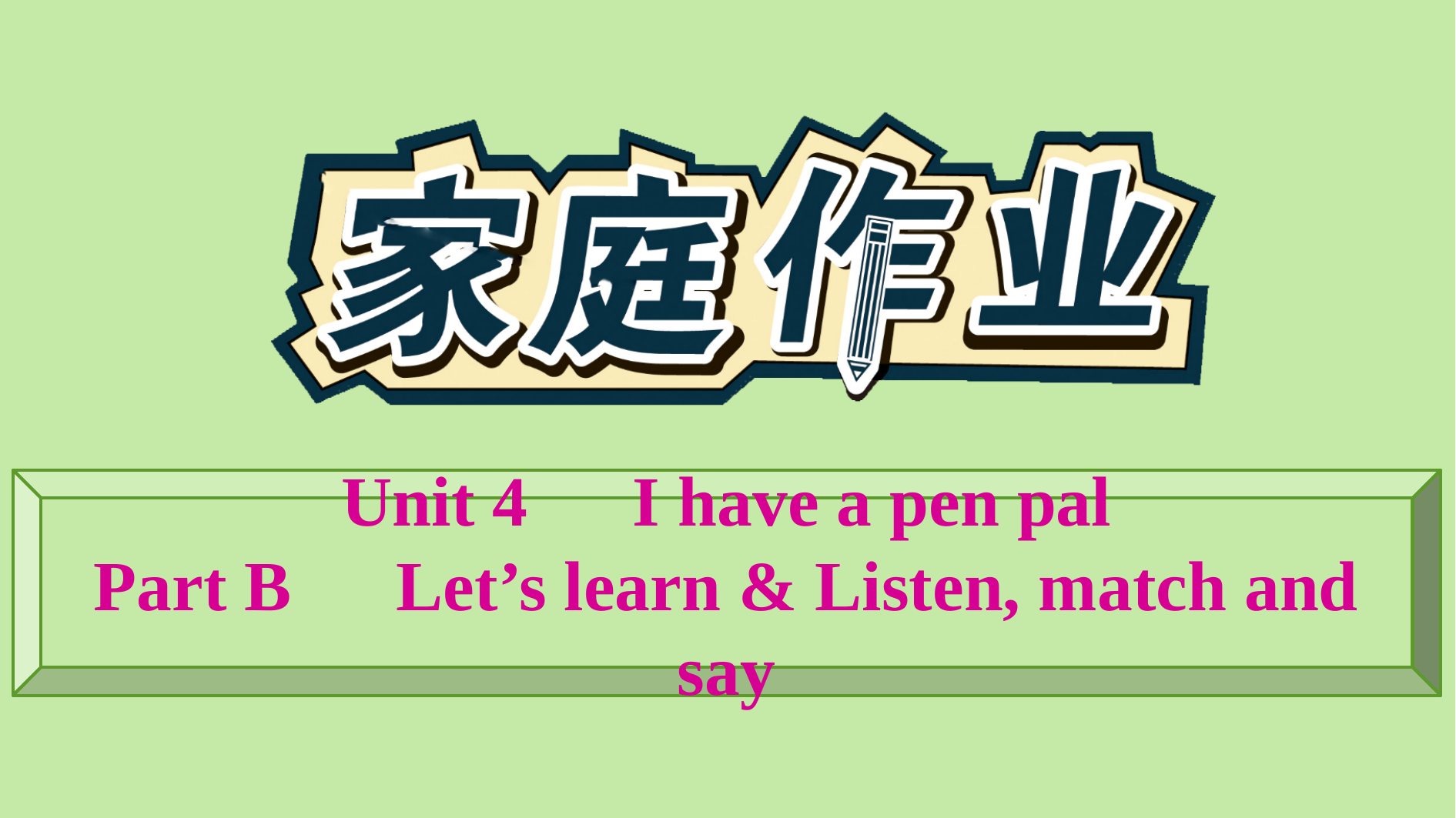

Unit 4　I have a pen pal
Part B　Let’s learn & Listen, match and say